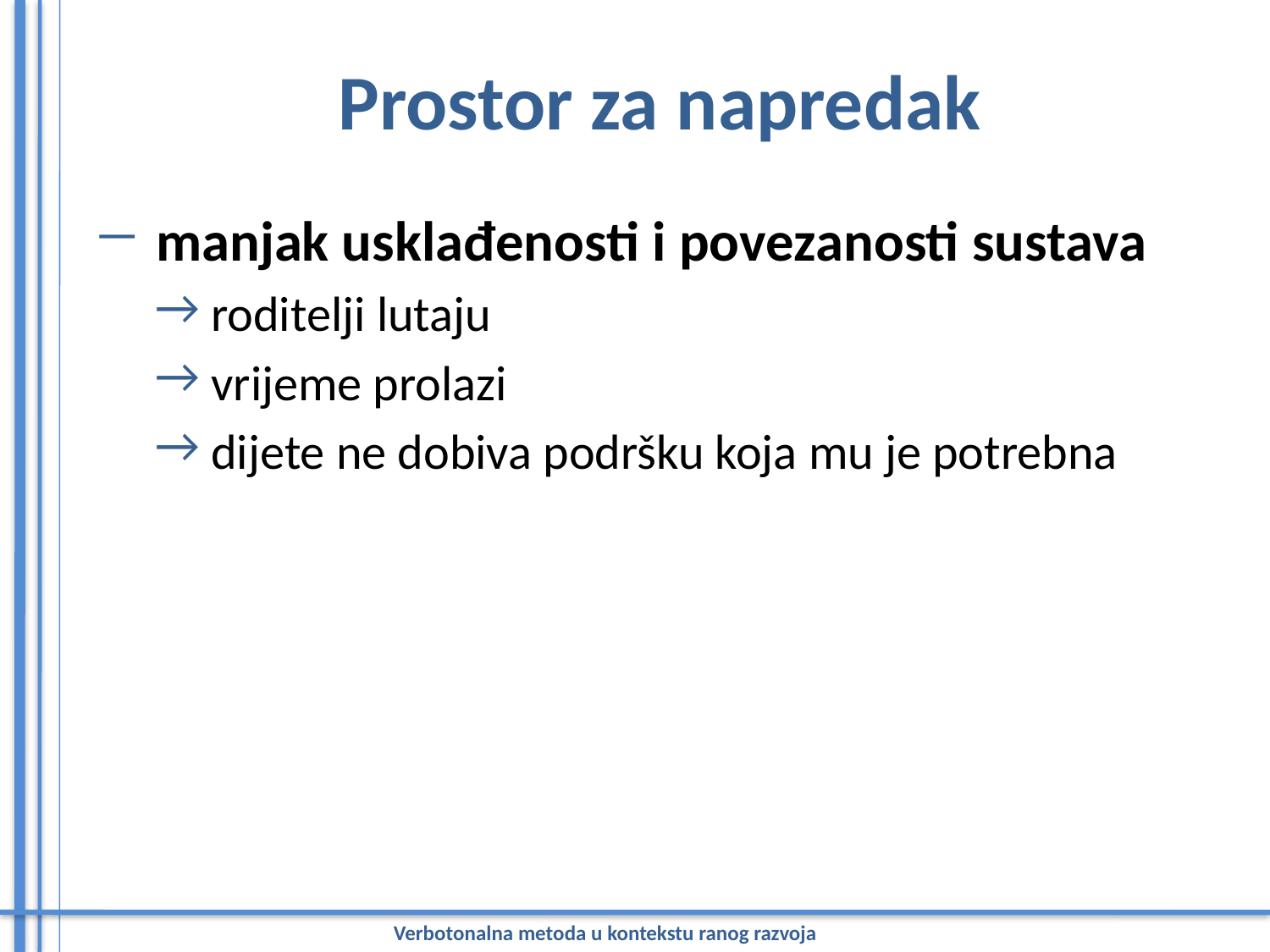

# Prostor za napredak
 manjak usklađenosti i povezanosti sustava
 roditelji lutaju
 vrijeme prolazi
 dijete ne dobiva podršku koja mu je potrebna
Verbotonalna metoda u kontekstu ranog razvoja
25